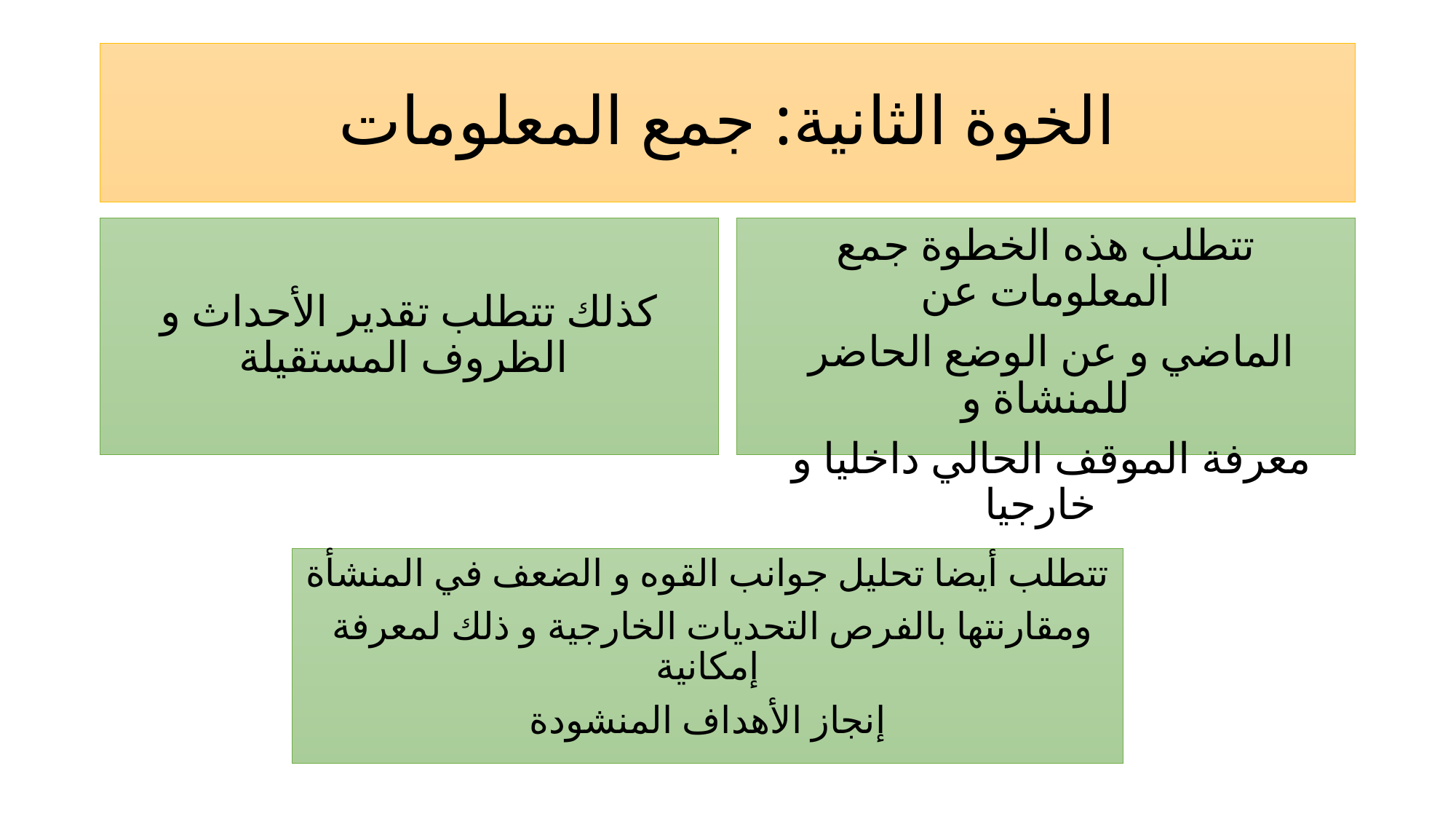

# الخوة الثانية: جمع المعلومات

كذلك تتطلب تقدير الأحداث و الظروف المستقيلة
تتطلب هذه الخطوة جمع المعلومات عن
 الماضي و عن الوضع الحاضر للمنشاة و
 معرفة الموقف الحالي داخليا و خارجيا
تتطلب أيضا تحليل جوانب القوه و الضعف في المنشأة
 ومقارنتها بالفرص التحديات الخارجية و ذلك لمعرفة إمكانية
 إنجاز الأهداف المنشودة